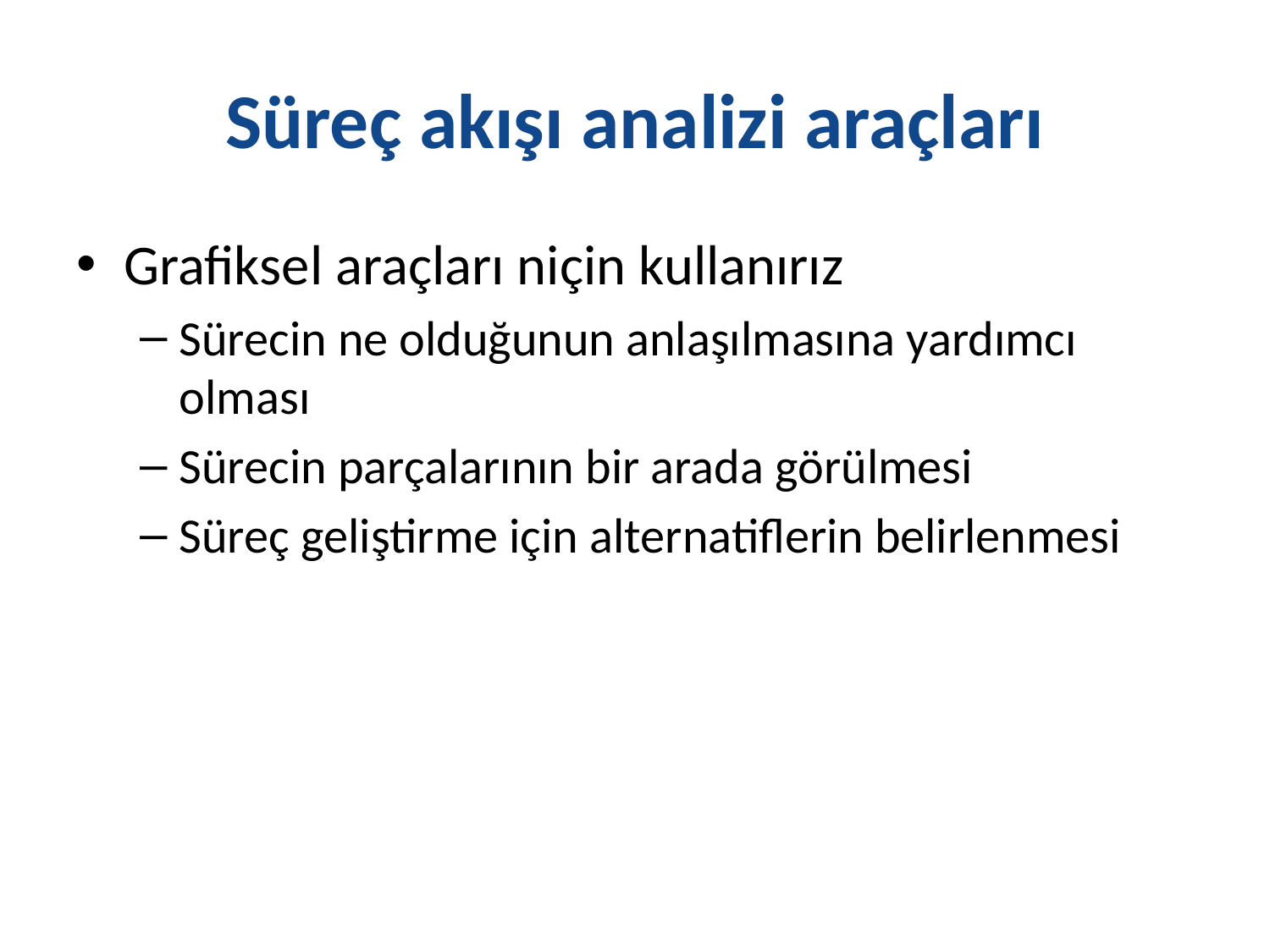

# Süreç akışı analizi araçları
Grafiksel araçları niçin kullanırız
Sürecin ne olduğunun anlaşılmasına yardımcı olması
Sürecin parçalarının bir arada görülmesi
Süreç geliştirme için alternatiflerin belirlenmesi